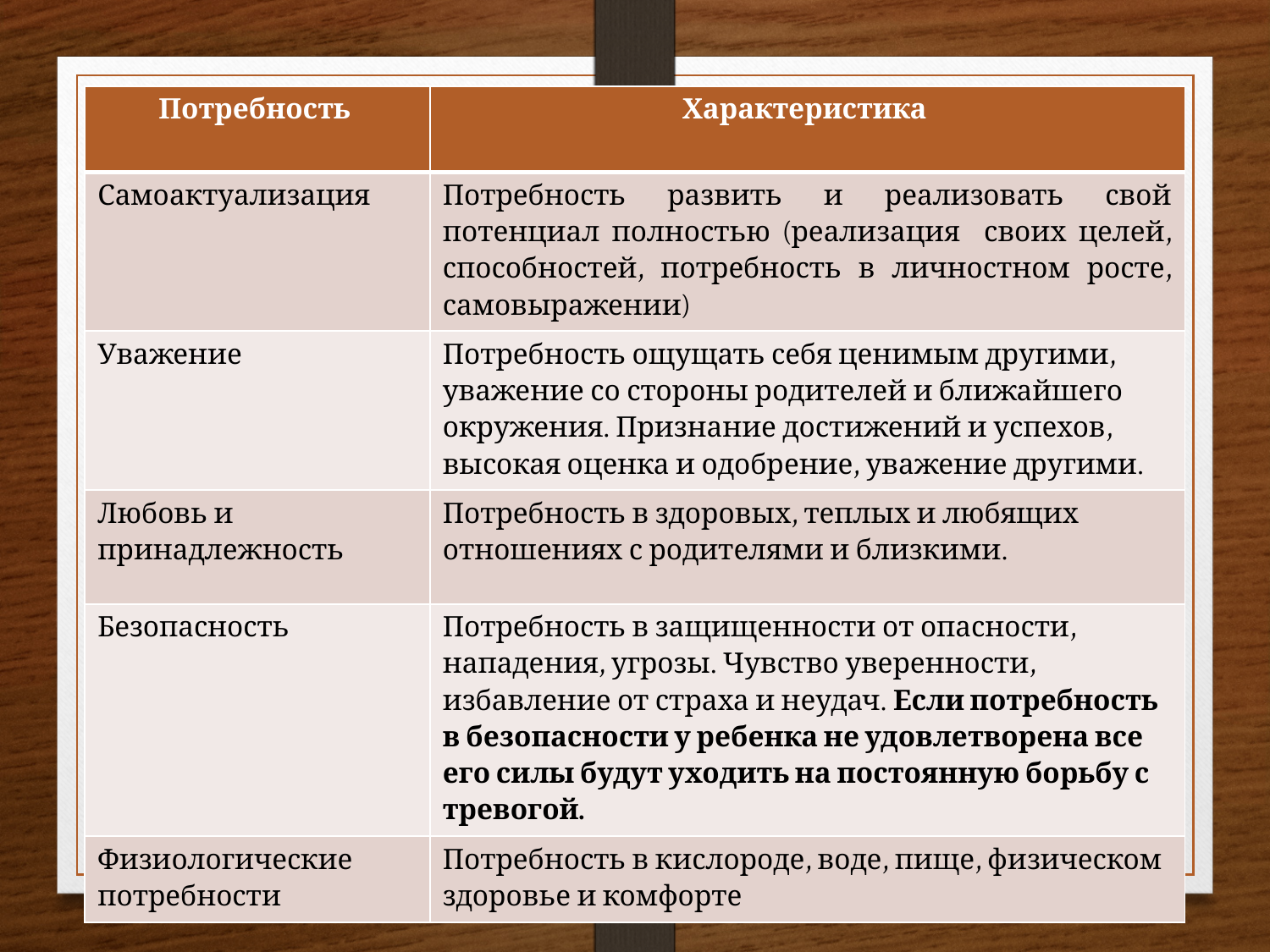

| Потребность | Характеристика |
| --- | --- |
| Самоактуализация | Потребность развить и реализовать свой потенциал полностью (реализация своих целей, способностей, потребность в личностном росте, самовыражении) |
| Уважение | Потребность ощущать себя ценимым другими, уважение со стороны родителей и ближайшего окружения. Признание достижений и успехов, высокая оценка и одобрение, уважение другими. |
| Любовь и принадлежность | Потребность в здоровых, теплых и любящих отношениях с родителями и близкими. |
| Безопасность | Потребность в защищенности от опасности, нападения, угрозы. Чувство уверенности, избавление от страха и неудач. Если потребность в безопасности у ребенка не удовлетворена все его силы будут уходить на постоянную борьбу с тревогой. |
| Физиологические потребности | Потребность в кислороде, воде, пище, физическом здоровье и комфорте |